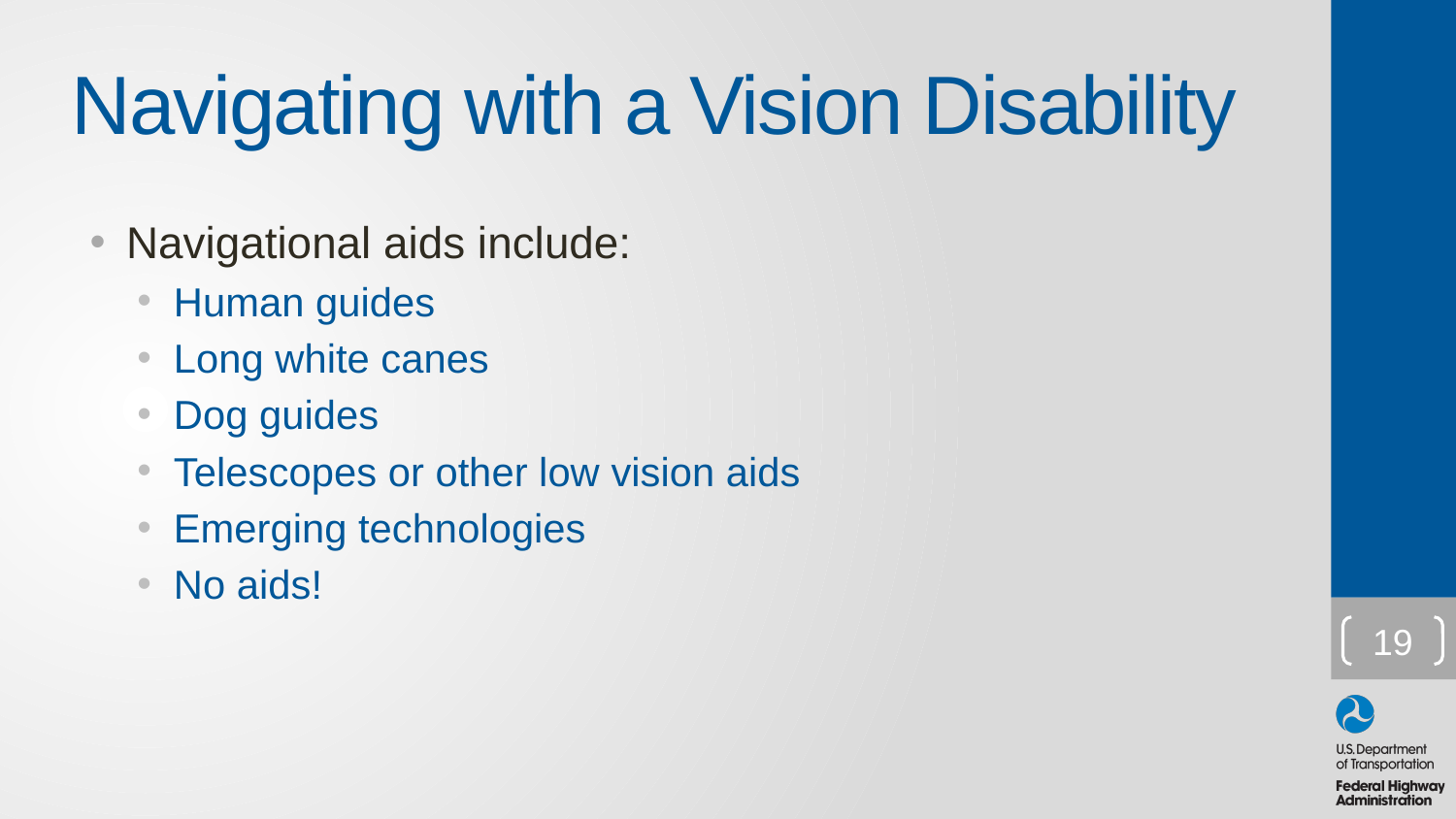

# Navigating with a Vision Disability
Navigational aids include:
Human guides
Long white canes
Dog guides
Telescopes or other low vision aids
Emerging technologies
No aids!
19